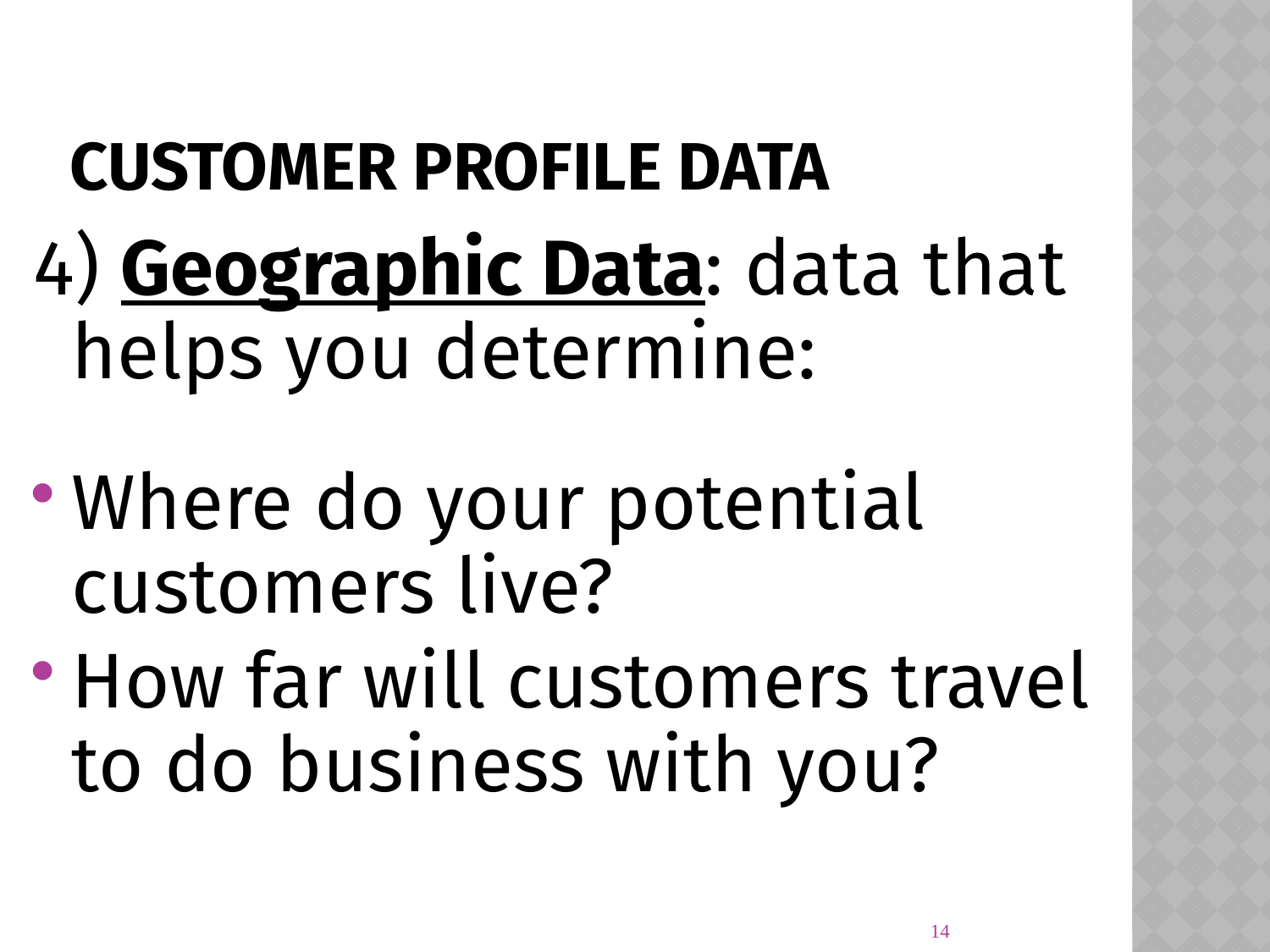

# Customer Profile Data
4) Geographic Data: data that helps you determine:

Where do your potential
customers live?
How far will customers travel
to do business with you?
14